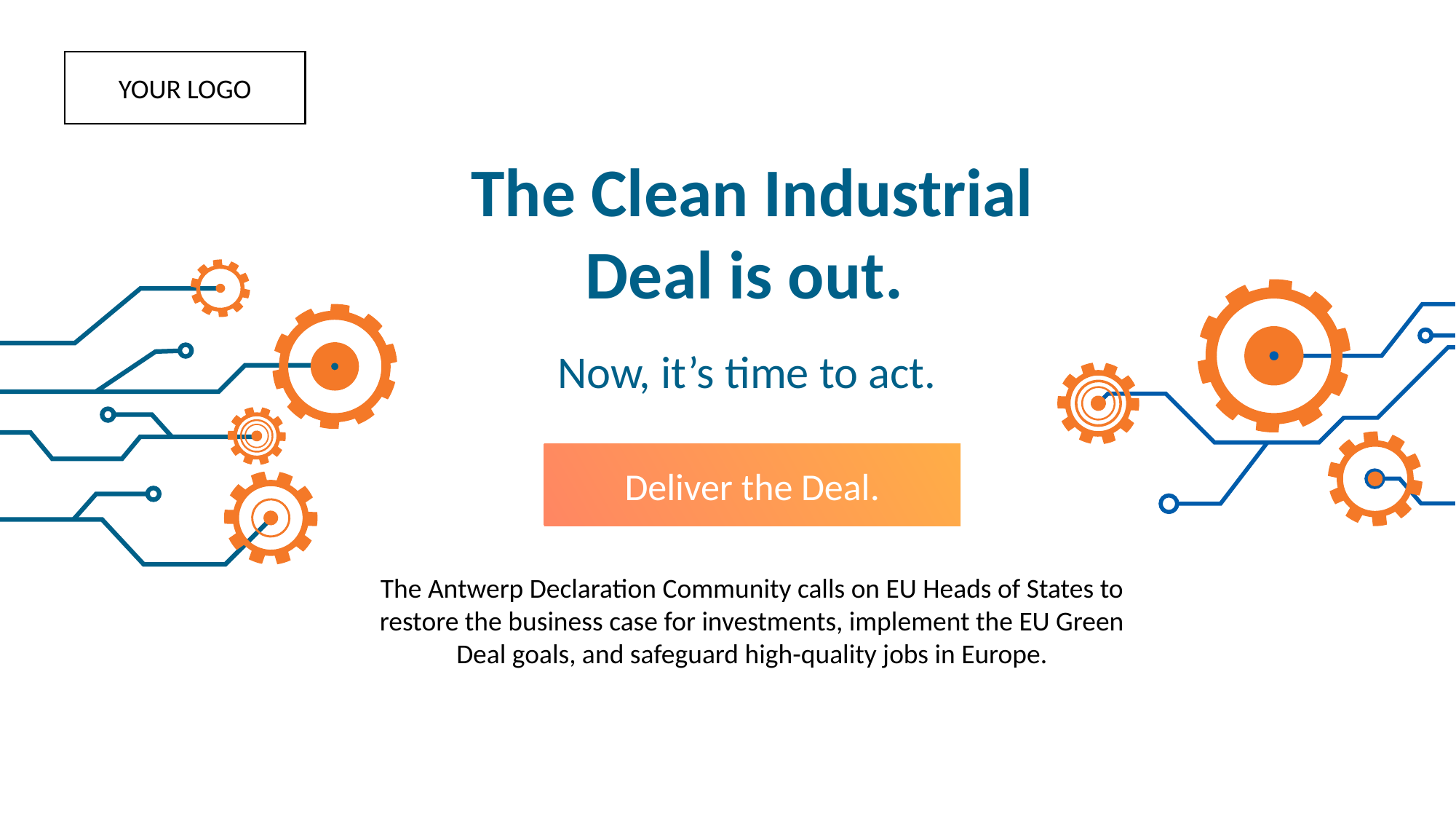

Cogs Right

YOUR LOGO
Lines Right

The Clean Industrial Deal is out.
Now, it’s time to act.
Deliver the Deal.
The Antwerp Declaration Community calls on EU Heads of States to restore the business case for investments, implement the EU Green Deal goals, and safeguard high-quality jobs in Europe.

Cogs Left

Lines Left